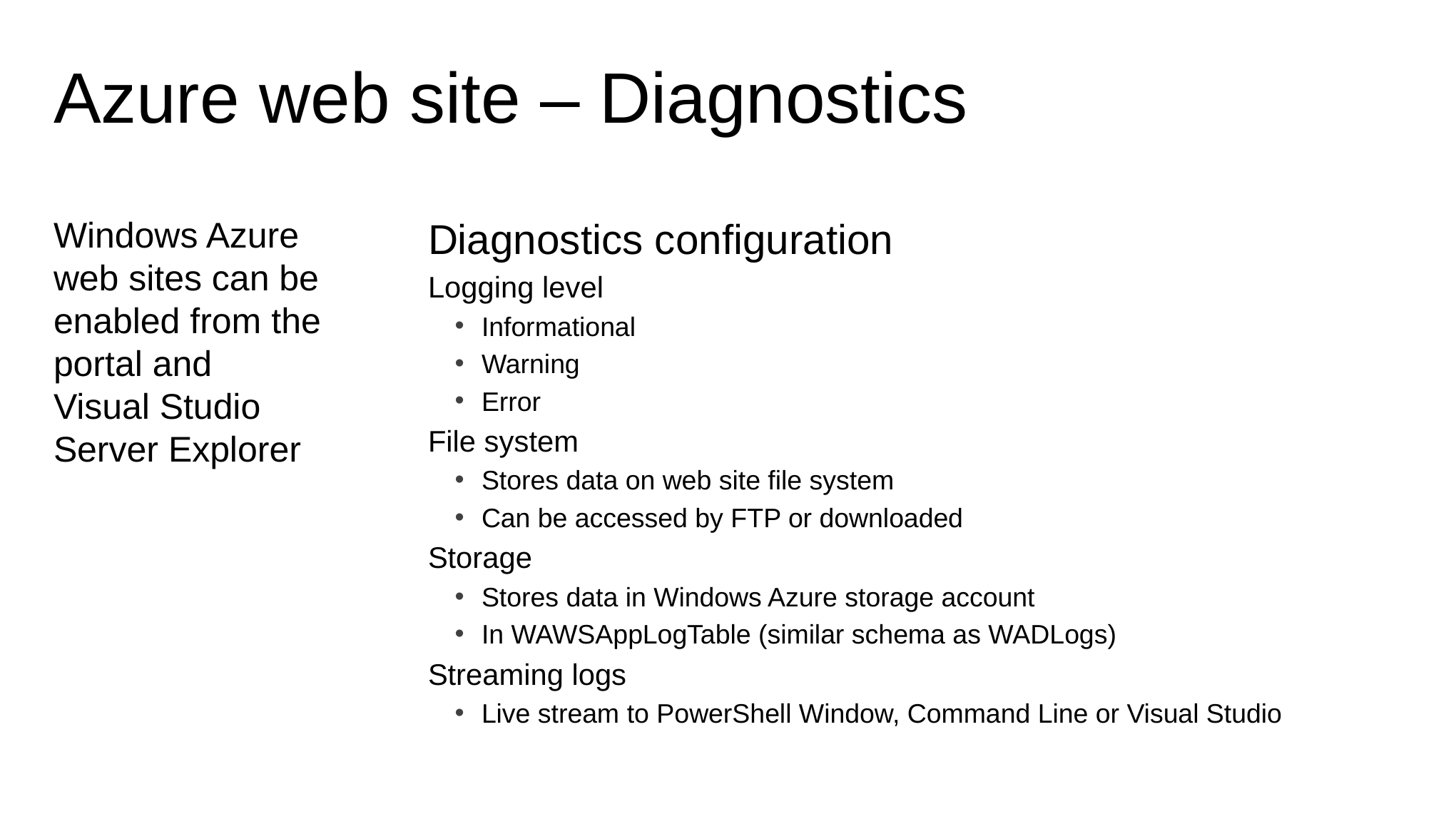

# Azure web site – Diagnostics
Windows Azure web sites can be enabled from the portal and
Visual Studio Server Explorer
Diagnostics configuration
Logging level
Informational
Warning
Error
File system
Stores data on web site file system
Can be accessed by FTP or downloaded
Storage
Stores data in Windows Azure storage account
In WAWSAppLogTable (similar schema as WADLogs)
Streaming logs
Live stream to PowerShell Window, Command Line or Visual Studio